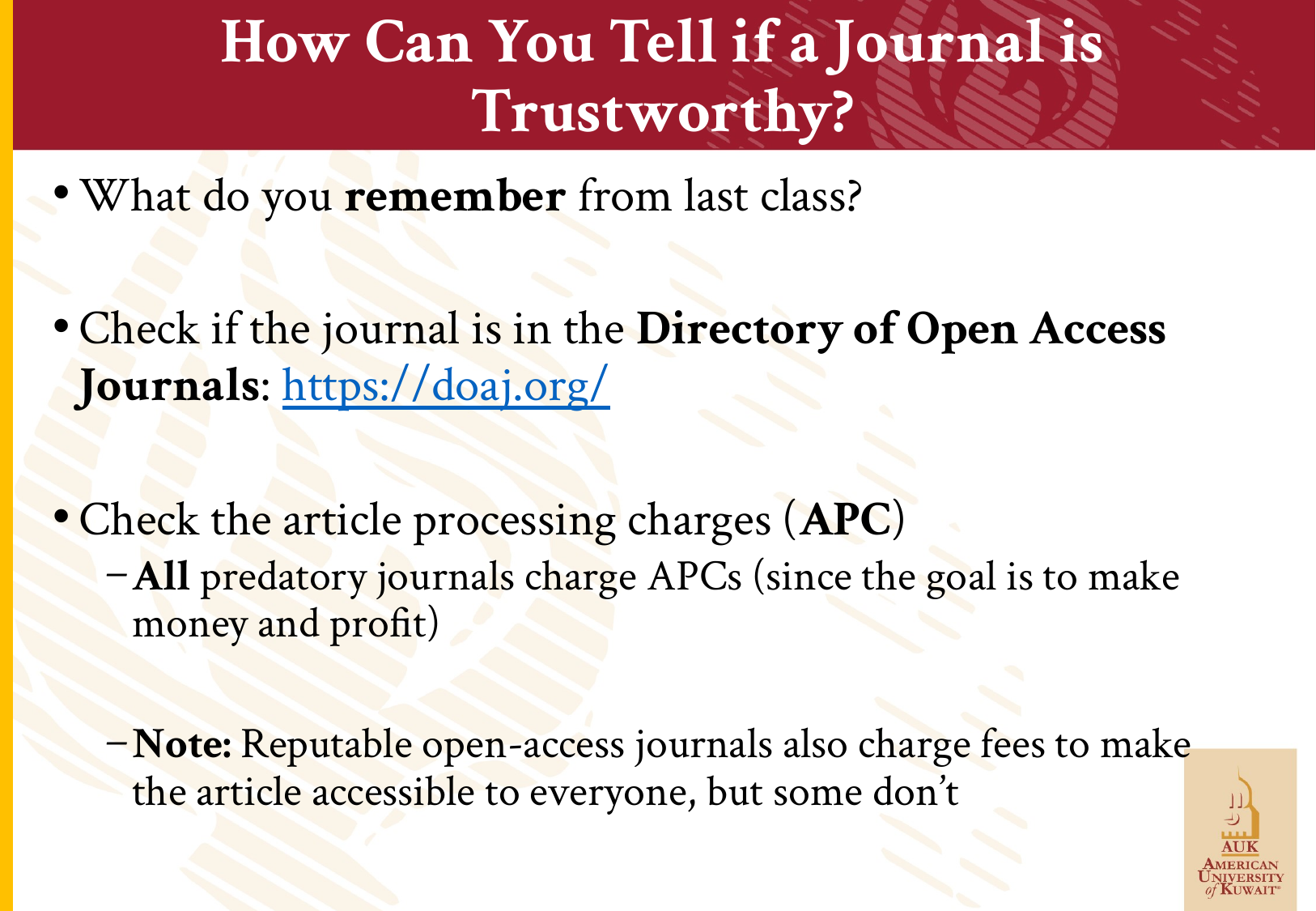

# How Can You Tell if a Journal is Trustworthy?
What do you remember from last class?

Check if the journal is in the Directory of Open Access Journals: https://doaj.org/

Check the article processing charges (APC)
All predatory journals charge APCs (since the goal is to make money and profit)

Note: Reputable open-access journals also charge fees to make the article accessible to everyone, but some don’t